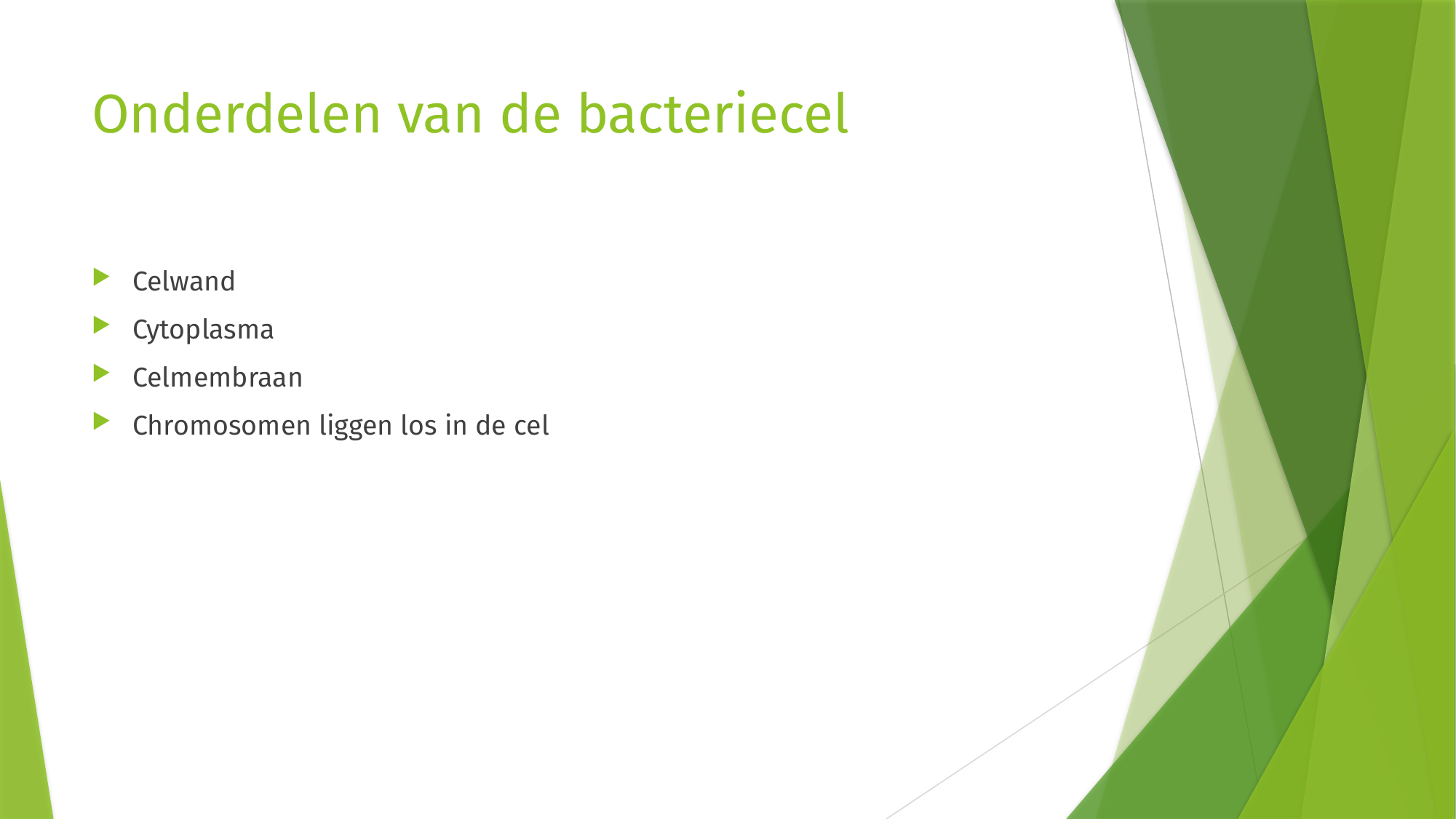

# Onderdelen van de bacteriecel
Celwand
Cytoplasma
Celmembraan
Chromosomen liggen los in de cel